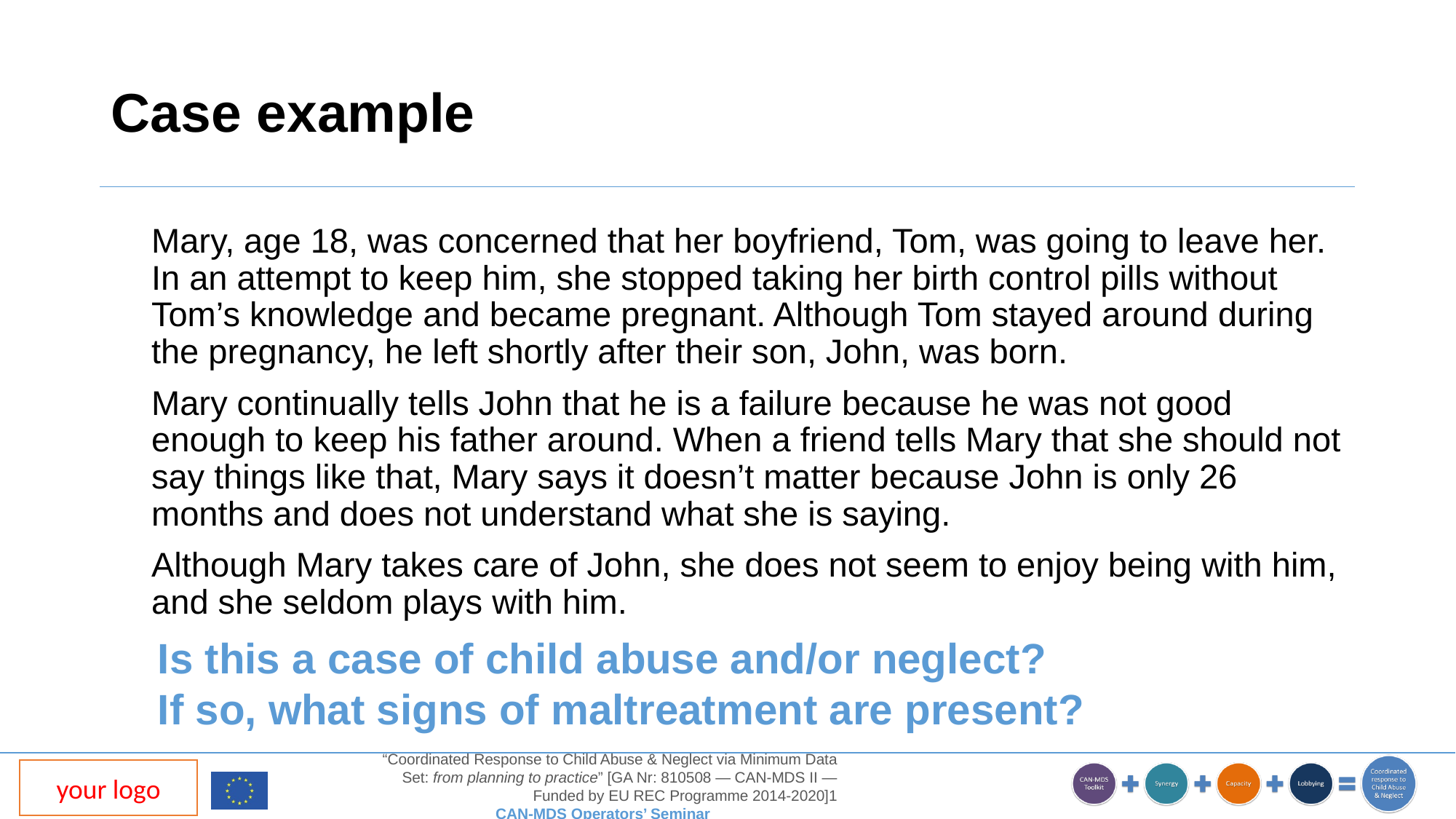

# Case example
	Mary, age 18, was concerned that her boyfriend, Tom, was going to leave her. In an attempt to keep him, she stopped taking her birth control pills without Tom’s knowledge and became pregnant. Although Tom stayed around during the pregnancy, he left shortly after their son, John, was born.
	Mary continually tells John that he is a failure because he was not good enough to keep his father around. When a friend tells Mary that she should not say things like that, Mary says it doesn’t matter because John is only 26 months and does not understand what she is saying.
	Although Mary takes care of John, she does not seem to enjoy being with him, and she seldom plays with him.
Is this a case of child abuse and/or neglect?
If so, what signs of maltreatment are present?